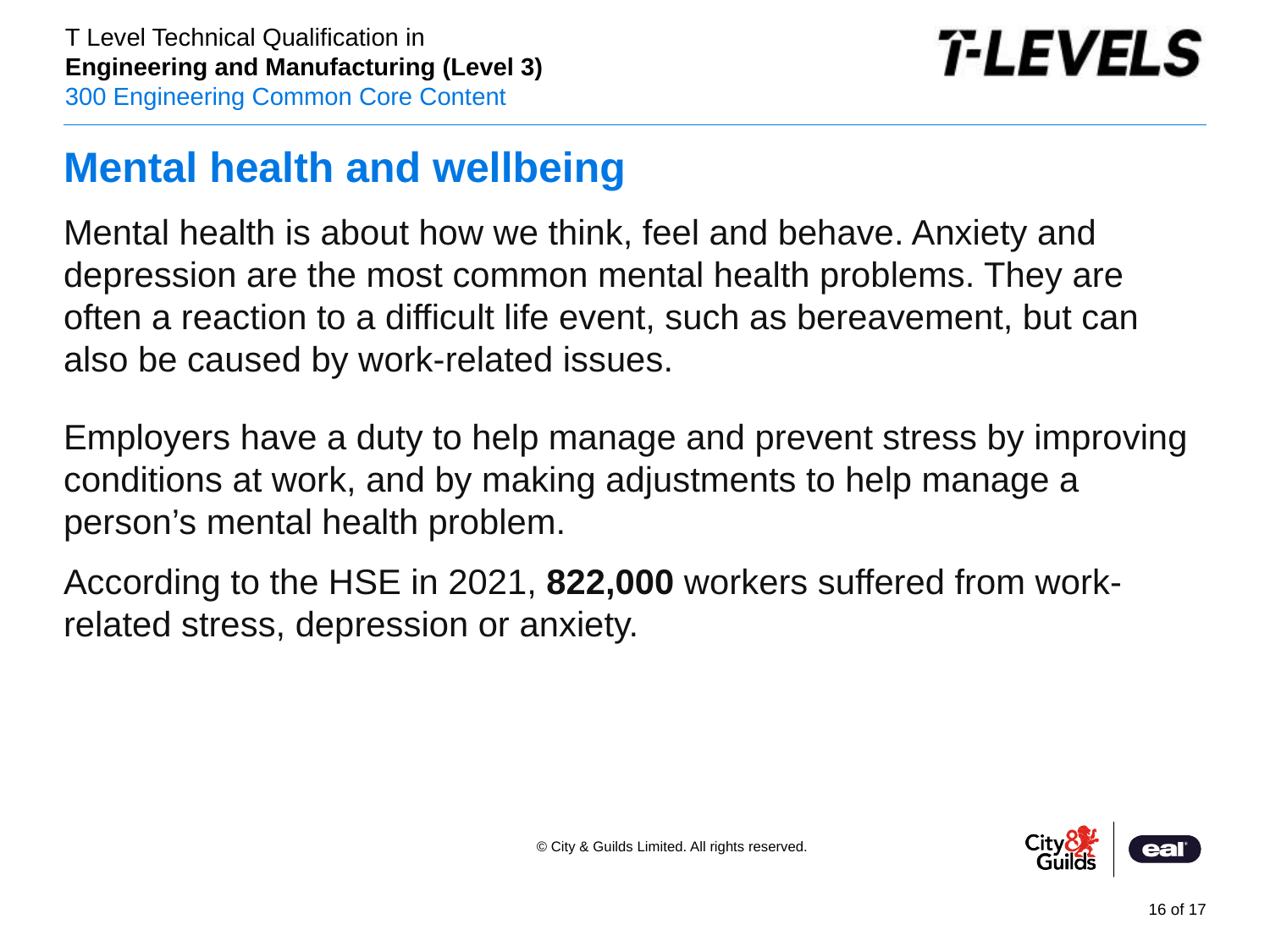

# Mental health and wellbeing

PowerPoint presentation
Mental health is about how we think, feel and behave. Anxiety and depression are the most common mental health problems. They are often a reaction to a difficult life event, such as bereavement, but can also be caused by work-related issues.
Employers have a duty to help manage and prevent stress by improving conditions at work, and by making adjustments to help manage a person’s mental health problem.
According to the HSE in 2021, 822,000 workers suffered from work-related stress, depression or anxiety.